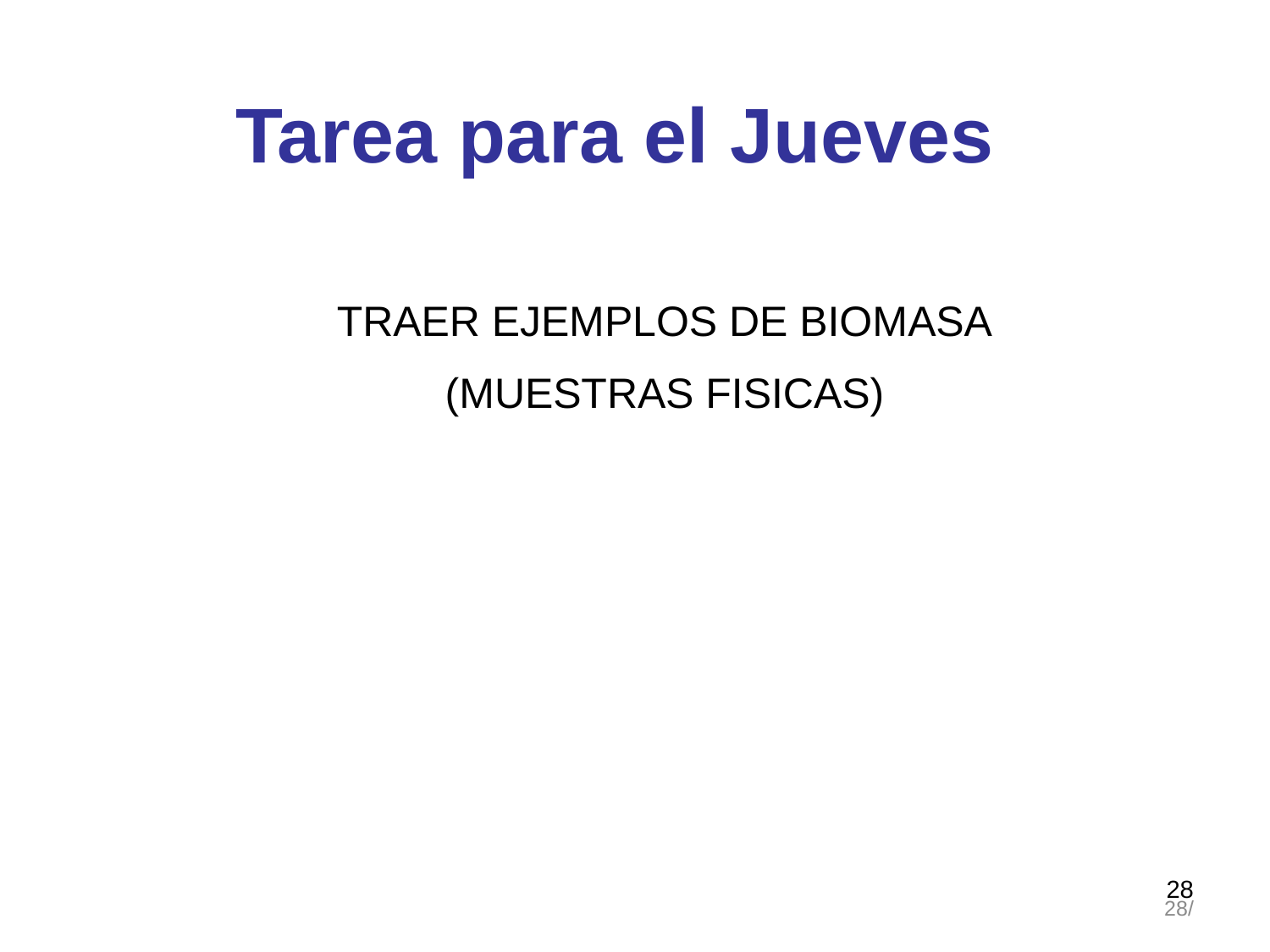

Tarea para el Jueves
TRAER EJEMPLOS DE BIOMASA
(MUESTRAS FISICAS)
28
28/